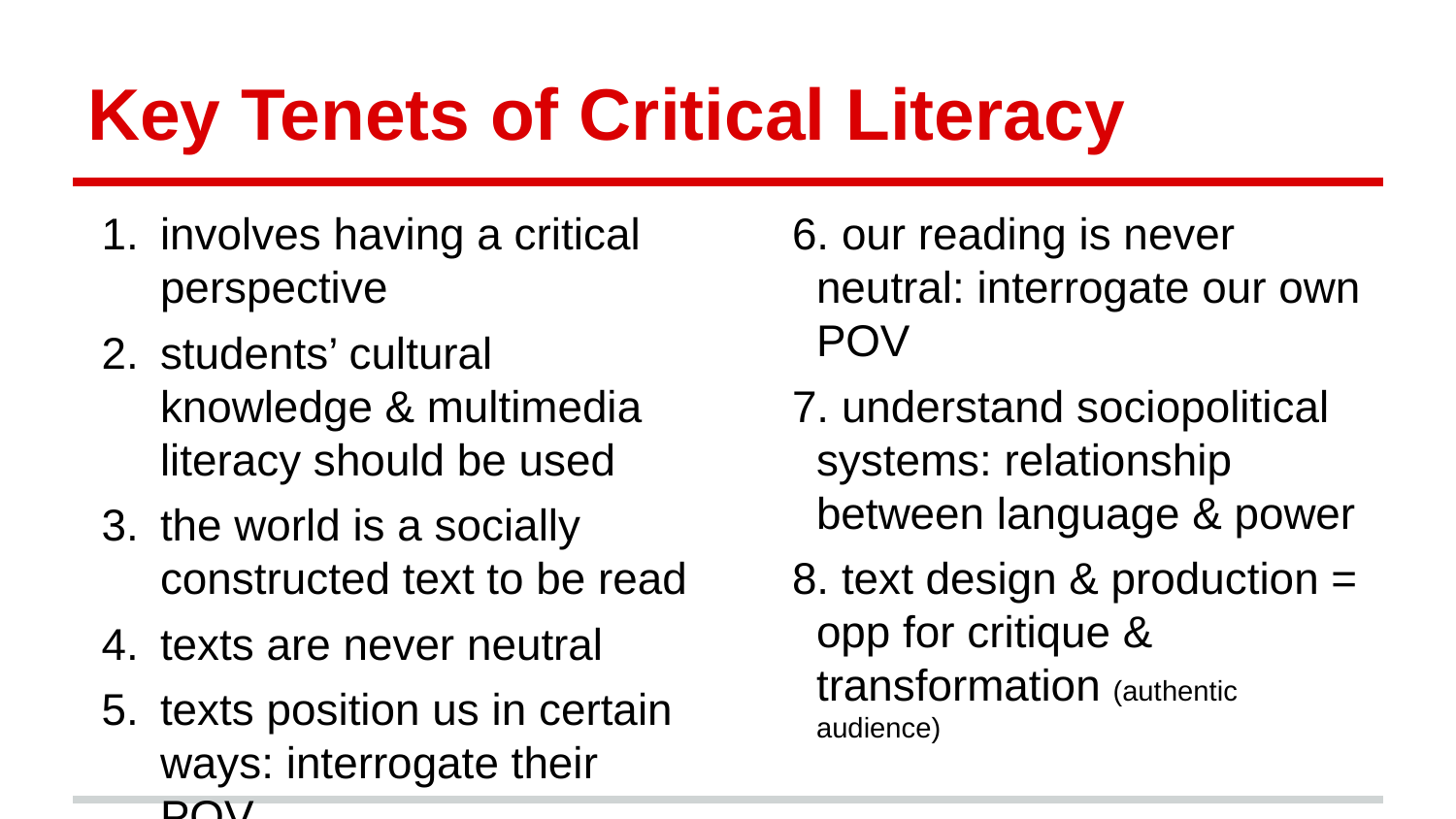

# Key Tenets of Critical Literacy
involves having a critical perspective
students’ cultural knowledge & multimedia literacy should be used
the world is a socially constructed text to be read
texts are never neutral
texts position us in certain ways: interrogate their POV
6. our reading is never neutral: interrogate our own POV
7. understand sociopolitical systems: relationship between language & power
8. text design & production = opp for critique & transformation (authentic audience)